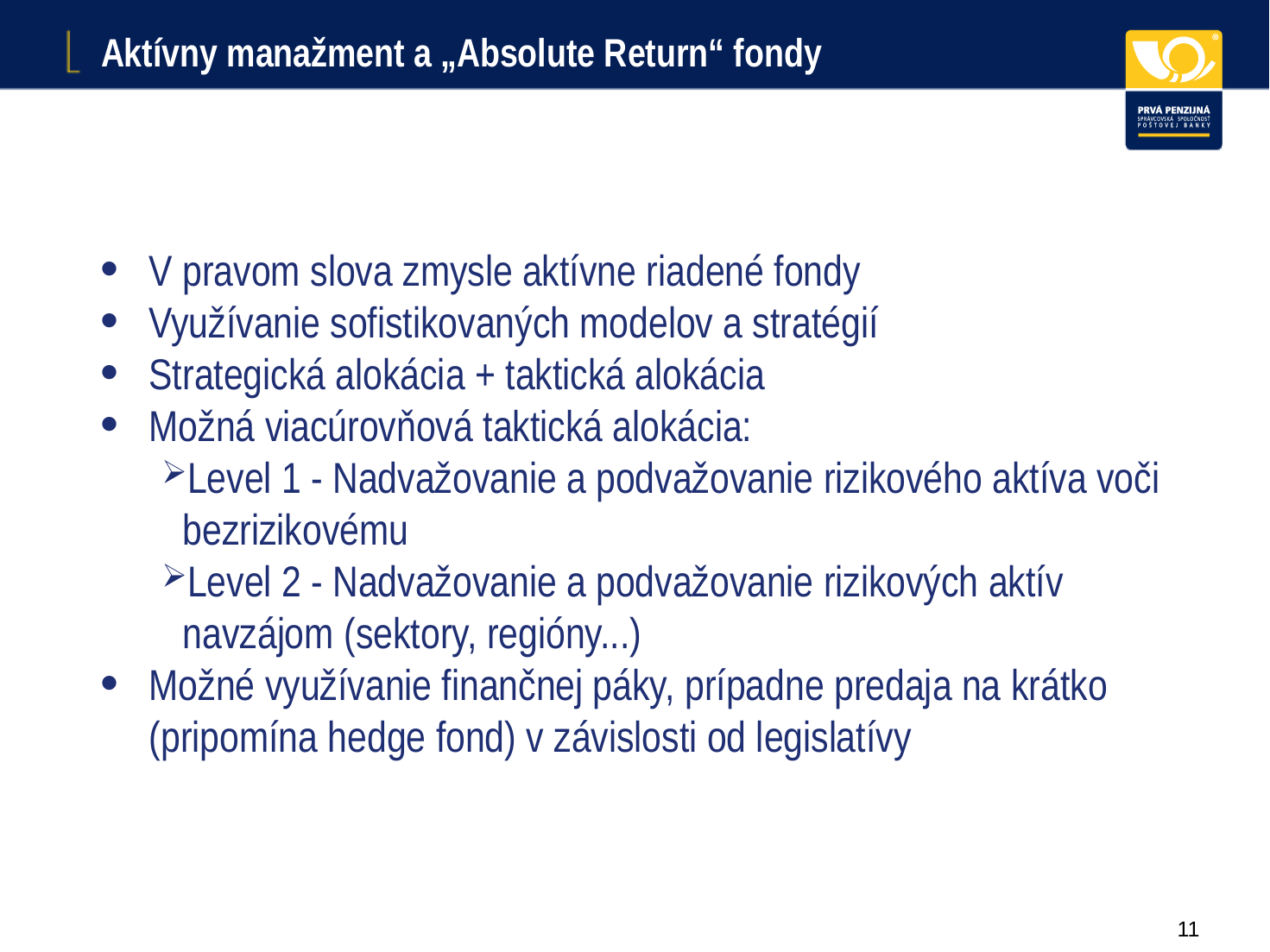

# Aktívny manažment a „Absolute Return“ fondy
V pravom slova zmysle aktívne riadené fondy
Využívanie sofistikovaných modelov a stratégií
Strategická alokácia + taktická alokácia
Možná viacúrovňová taktická alokácia:
Level 1 - Nadvažovanie a podvažovanie rizikového aktíva voči bezrizikovému
Level 2 - Nadvažovanie a podvažovanie rizikových aktív navzájom (sektory, regióny...)
Možné využívanie finančnej páky, prípadne predaja na krátko (pripomína hedge fond) v závislosti od legislatívy

11